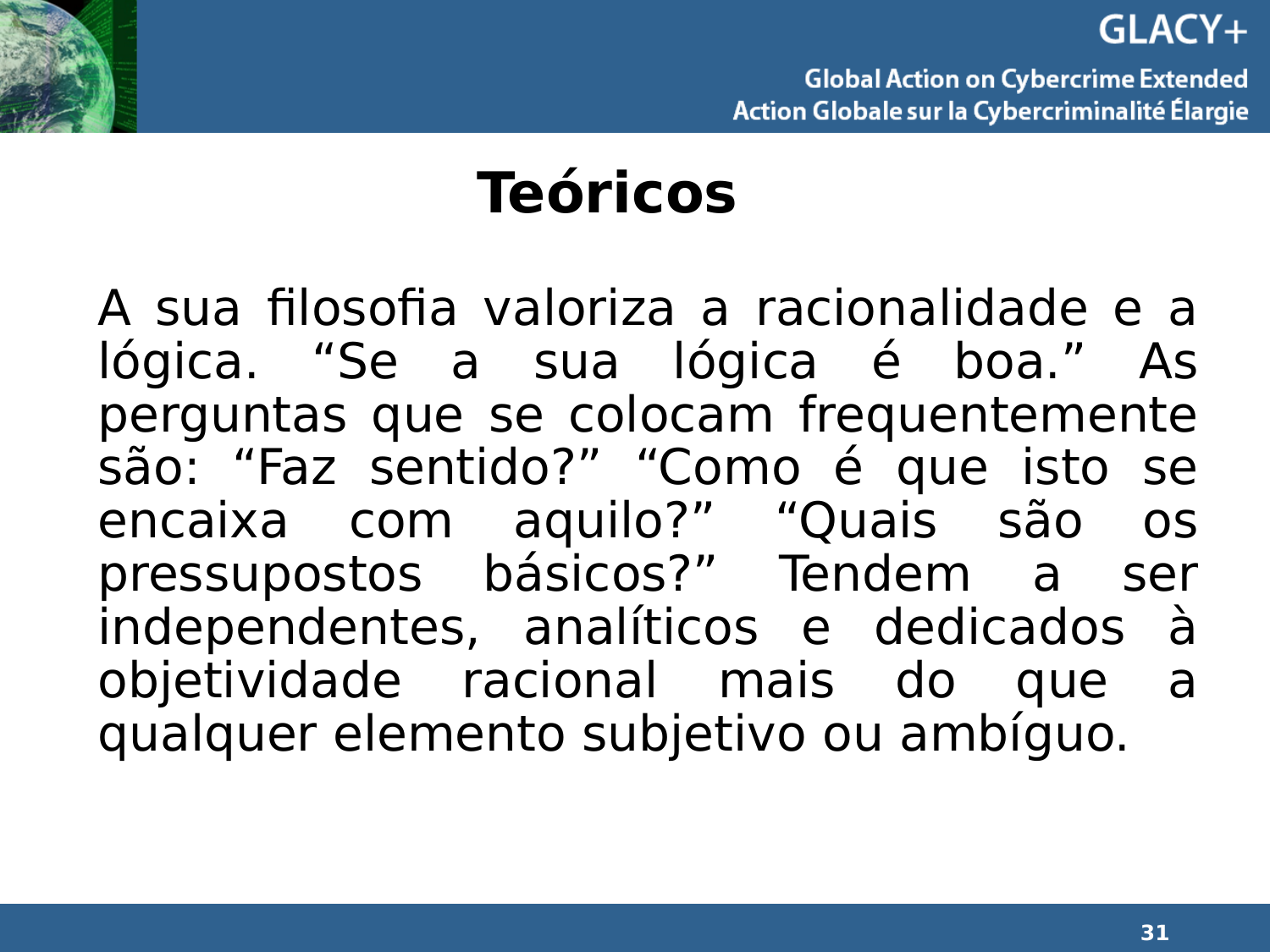

# Teóricos
A sua filosofia valoriza a racionalidade e a lógica. “Se a sua lógica é boa.” As perguntas que se colocam frequentemente são: “Faz sentido?” “Como é que isto se encaixa com aquilo?” “Quais são os pressupostos básicos?” Tendem a ser independentes, analíticos e dedicados à objetividade racional mais do que a qualquer elemento subjetivo ou ambíguo.
31